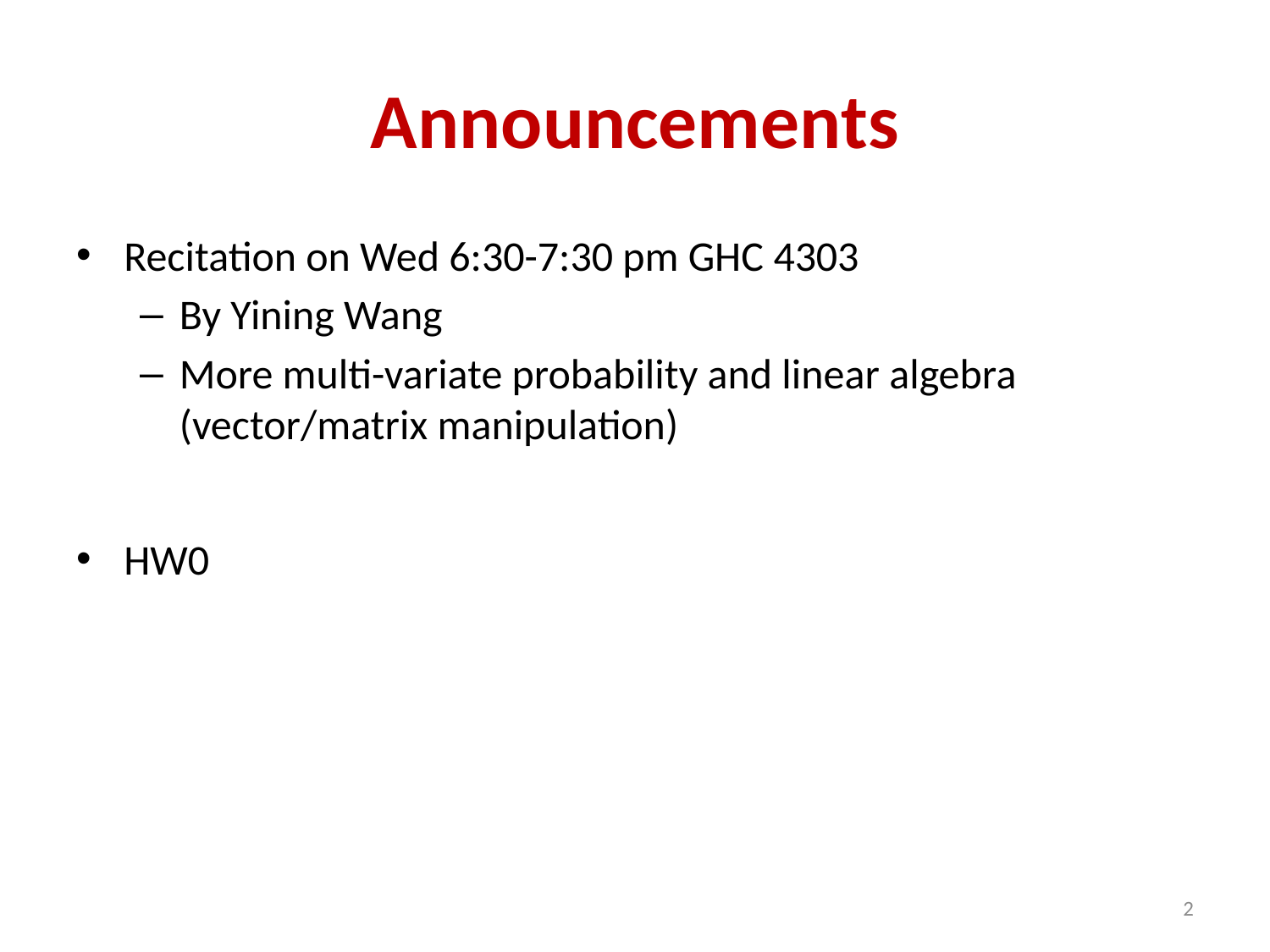

# Announcements
Recitation on Wed 6:30-7:30 pm GHC 4303
By Yining Wang
More multi-variate probability and linear algebra (vector/matrix manipulation)

HW0
2